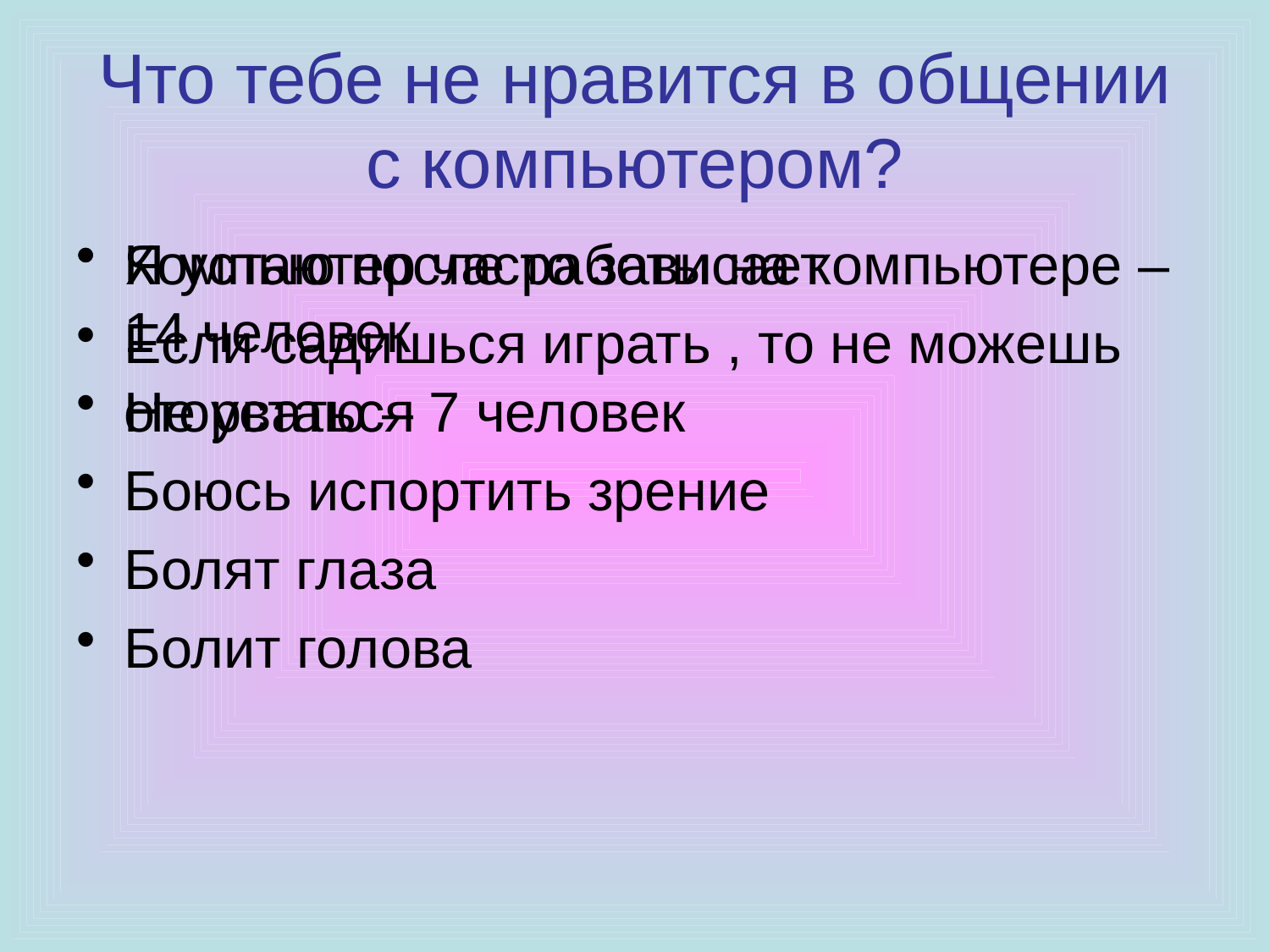

# Что тебе не нравится в общении с компьютером?
Компьютер часто зависает
Если садишься играть , то не можешь оторваться
Боюсь испортить зрение
Болят глаза
Болит голова
Я устаю после работы на компьютере – 14 человек
Не устаю – 7 человек